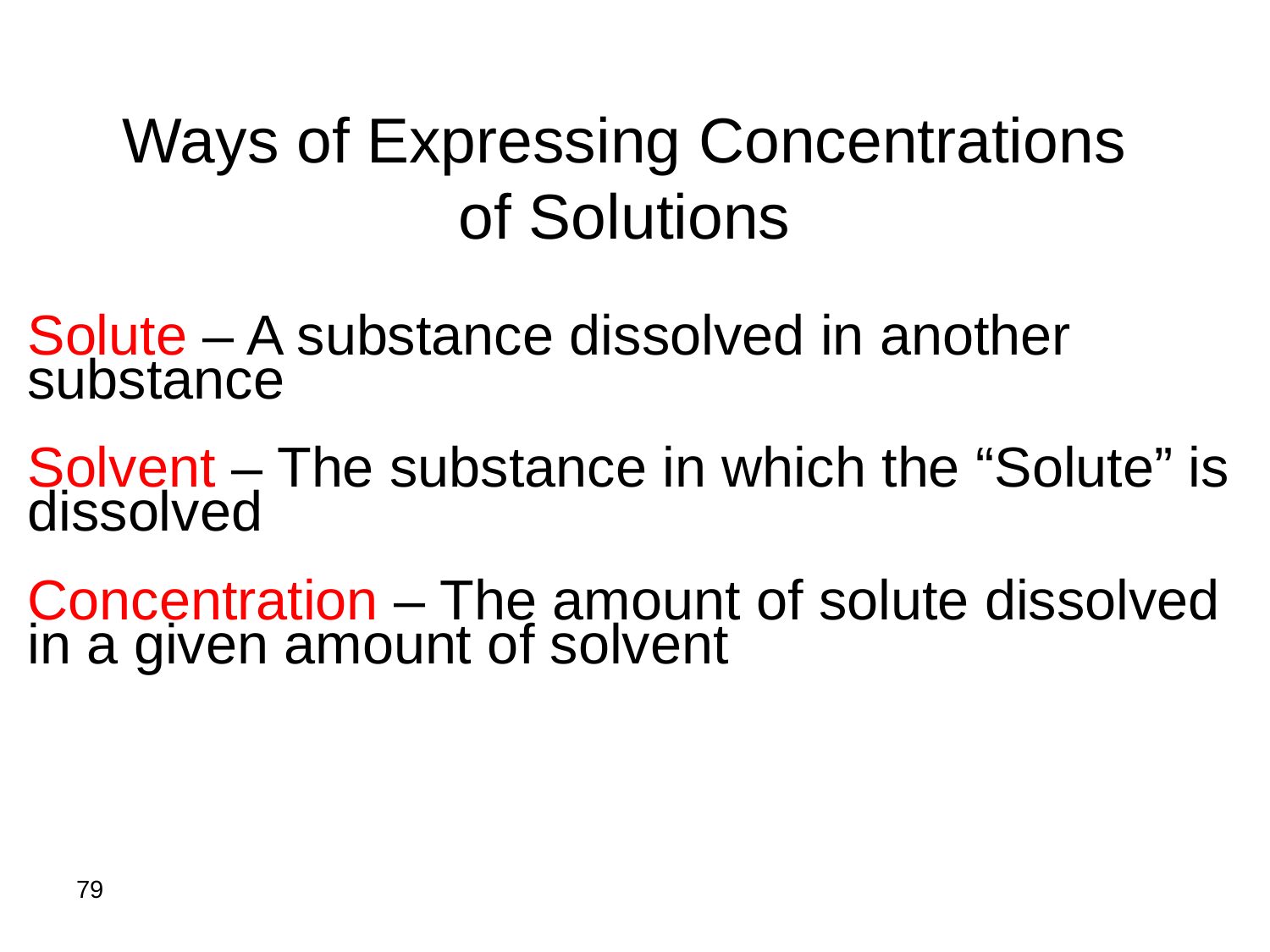

Ways of Expressing Concentrations of Solutions
Solute – A substance dissolved in another substance

Solvent – The substance in which the “Solute” is dissolved

Concentration – The amount of solute dissolved in a given amount of solvent
79